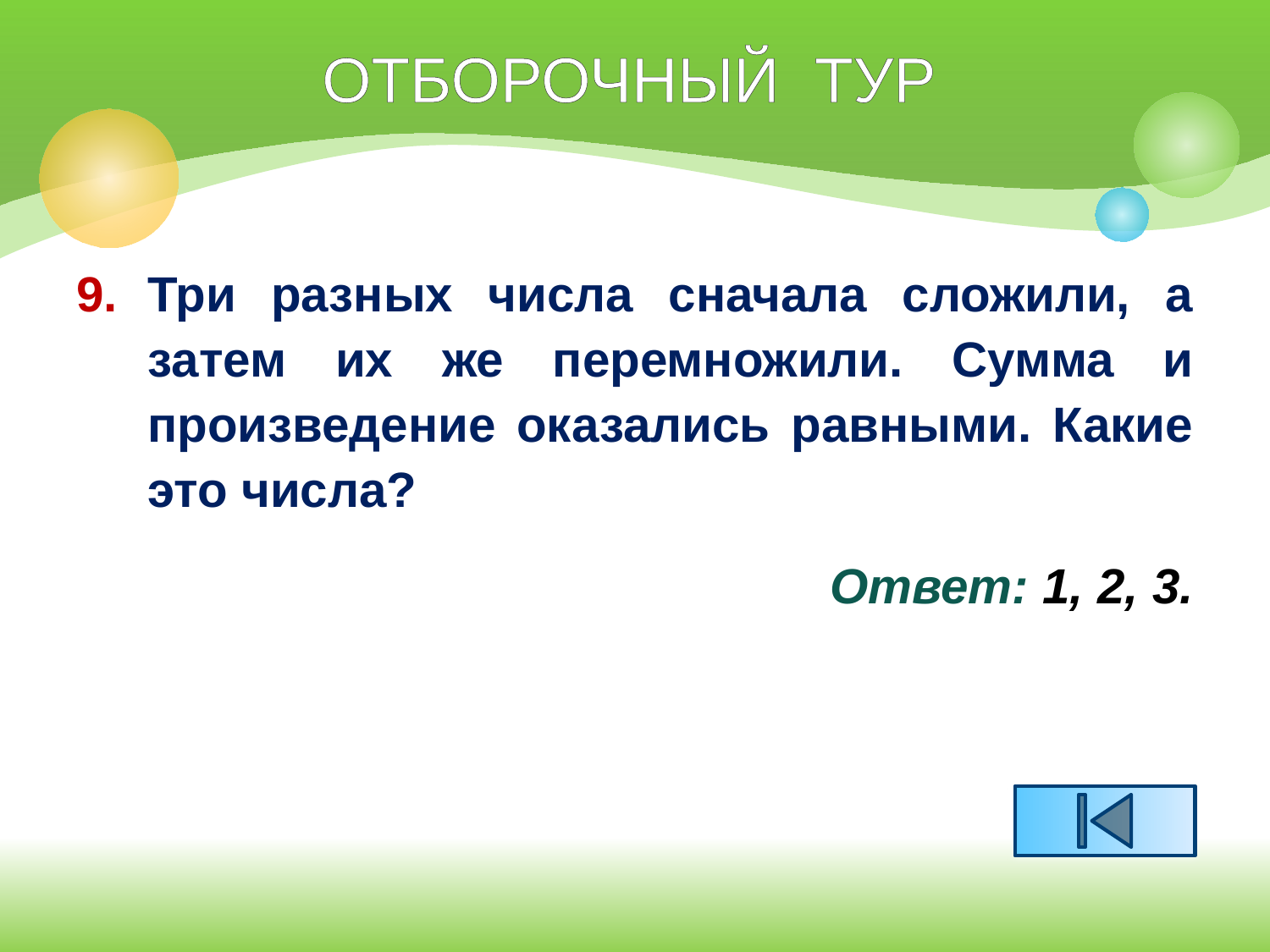

ОТБОРОЧНЫЙ  ТУР
9.	Три разных числа сначала сложили, а затем их же перемножили. Сумма и произведение оказались равными. Какие это числа?
Ответ: 1, 2, 3.